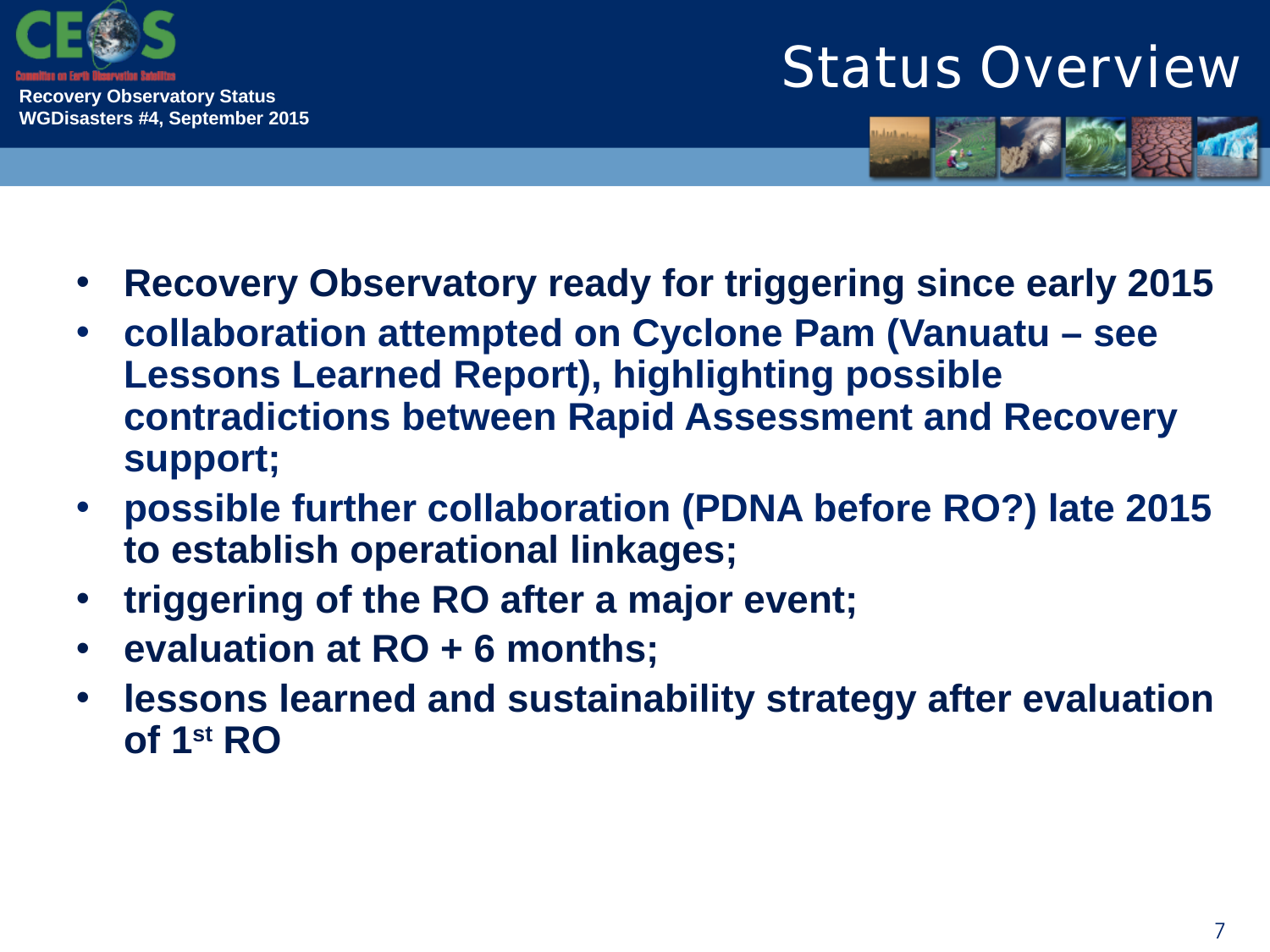

Status Overview
Recovery Observatory ready for triggering since early 2015
collaboration attempted on Cyclone Pam (Vanuatu – see Lessons Learned Report), highlighting possible contradictions between Rapid Assessment and Recovery support;
possible further collaboration (PDNA before RO?) late 2015 to establish operational linkages;
triggering of the RO after a major event;
evaluation at RO + 6 months;
lessons learned and sustainability strategy after evaluation of 1st RO

7